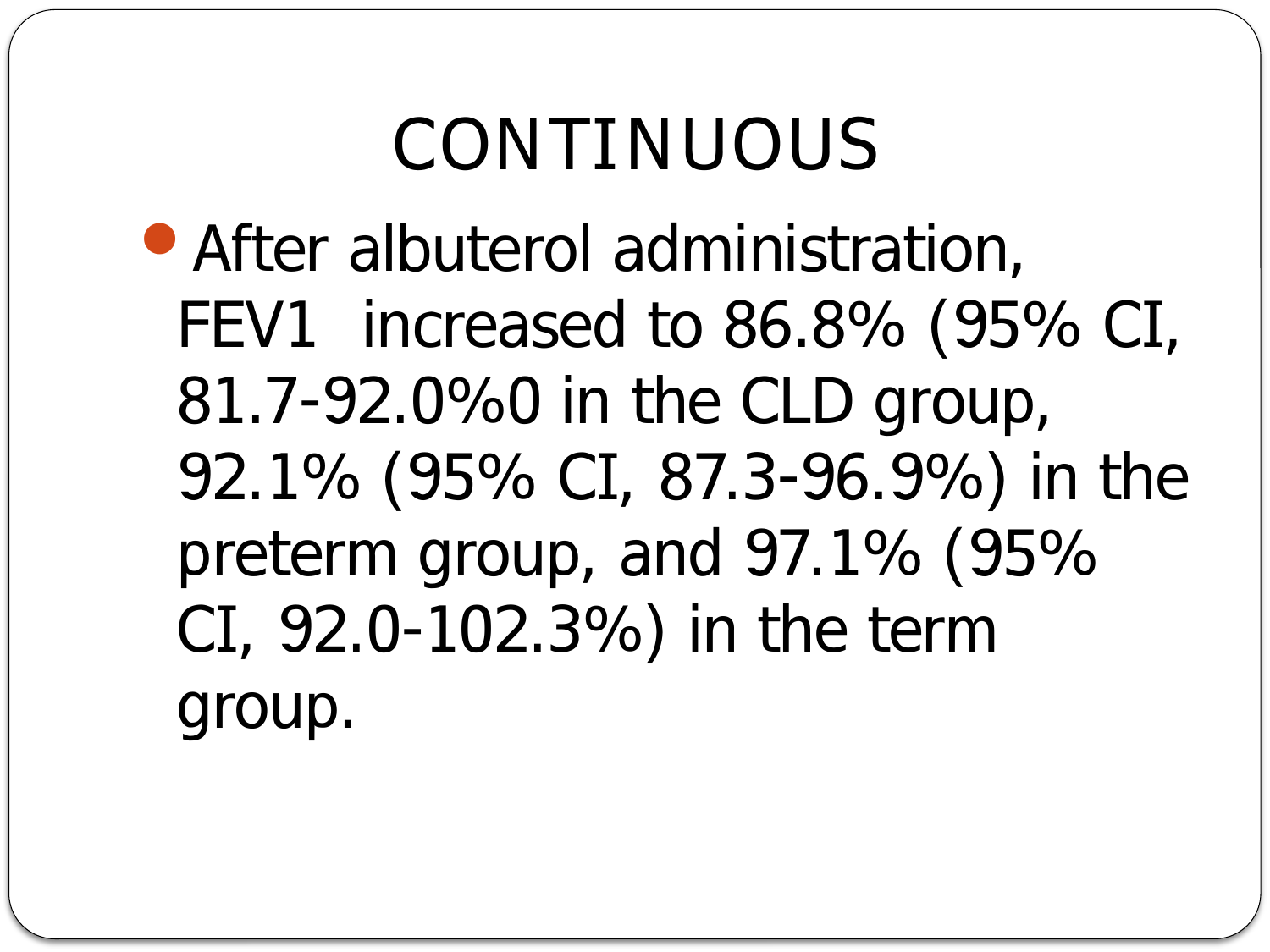

# CONTINUOUS
After albuterol administration, FEV1  increased to 86.8% (95% CI, 81.7-92.0%0 in the CLD group, 92.1% (95% CI, 87.3-96.9%) in the preterm group, and 97.1% (95% CI, 92.0-102.3%) in the term group.